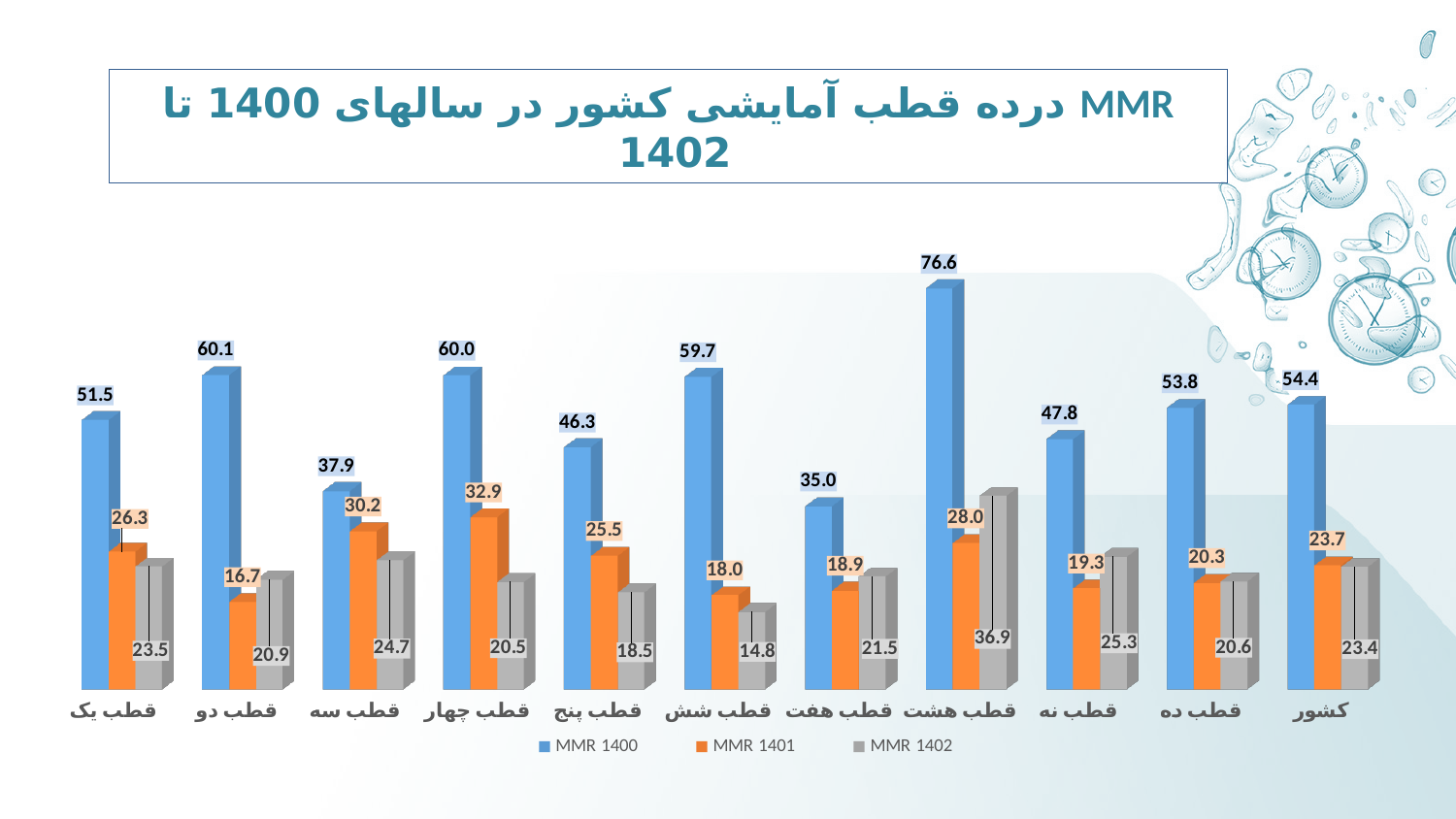

# MMR درده قطب آمایشی کشور در سالهای 1400 تا 1402

[unsupported chart]